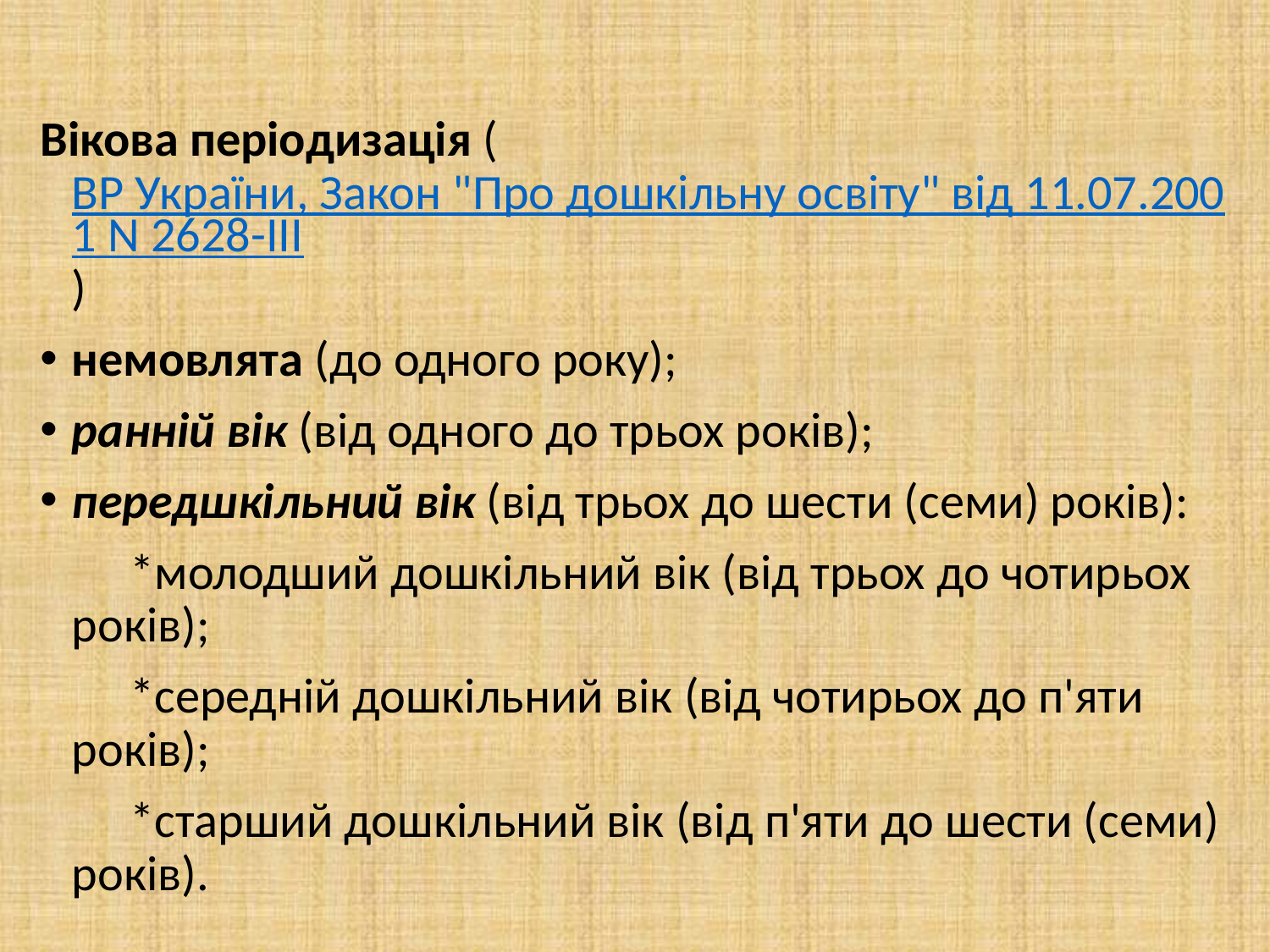

Вікова періодизація (ВР України, Закон "Про дошкільну освіту" від 11.07.2001 N 2628-III)
немовлята (до одного року);
ранній вік (від одного до трьох років);
передшкільний вік (від трьох до шести (семи) років):
        *молодший дошкільний вік (від трьох до чотирьох років);
        *середній дошкільний вік (від чотирьох до п'яти років);
        *старший дошкільний вік (від п'яти до шести (семи) років).